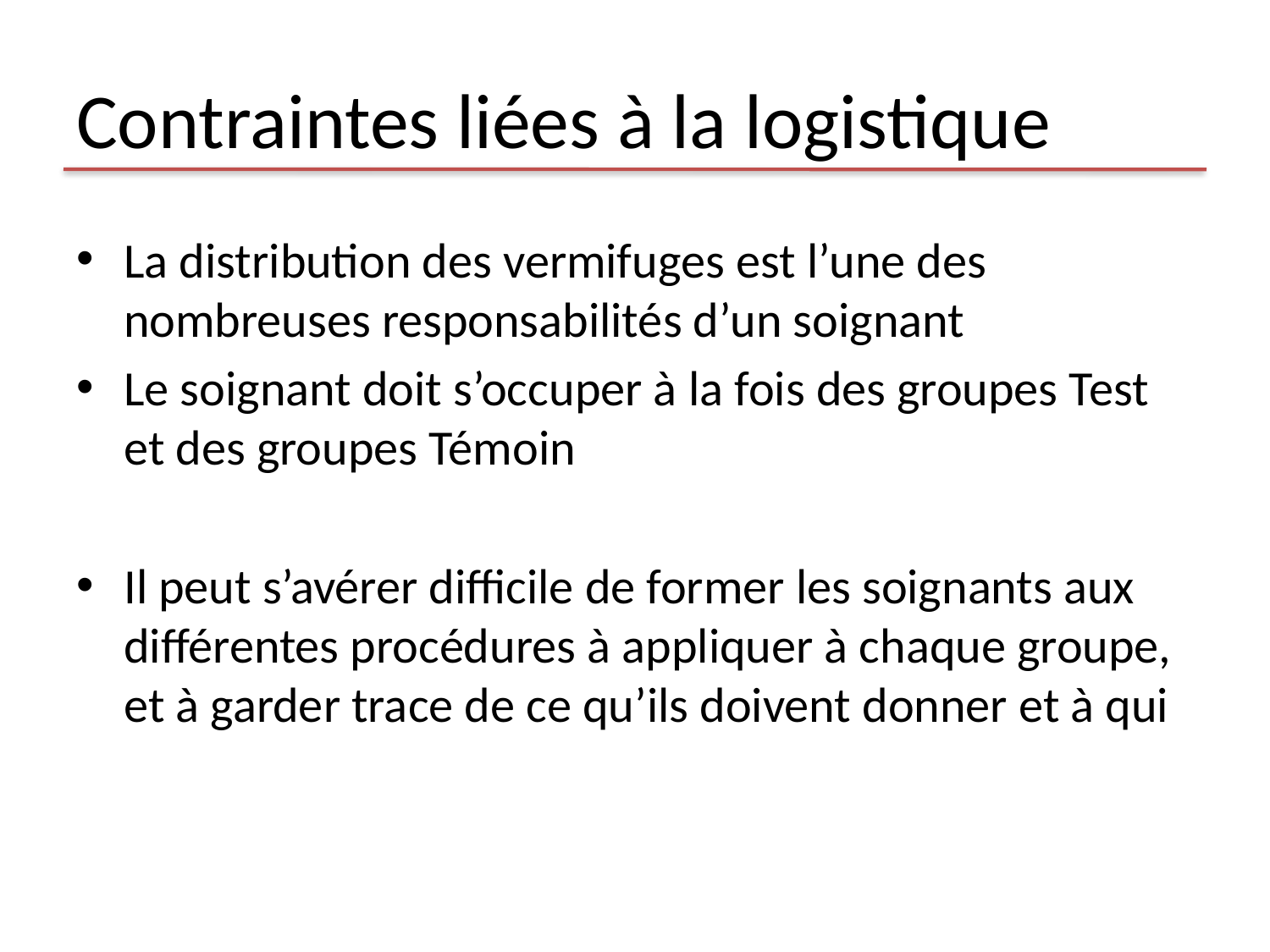

# Contraintes liées à la logistique
La distribution des vermifuges est l’une des nombreuses responsabilités d’un soignant
Le soignant doit s’occuper à la fois des groupes Test et des groupes Témoin

Il peut s’avérer difficile de former les soignants aux différentes procédures à appliquer à chaque groupe, et à garder trace de ce qu’ils doivent donner et à qui